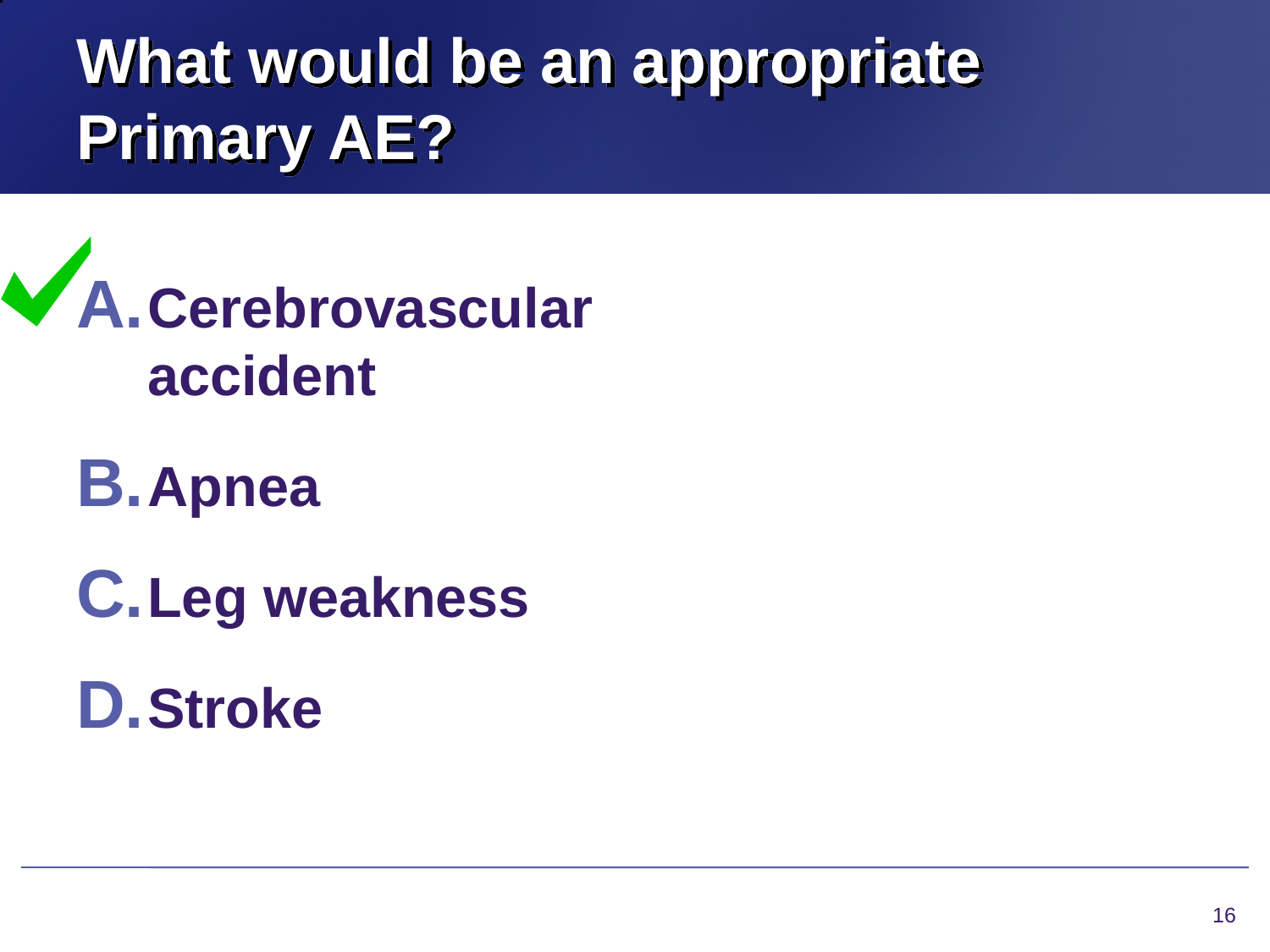

# What would be an appropriate Primary AE?

Cerebrovascular accident
Apnea
Leg weakness
Stroke
16